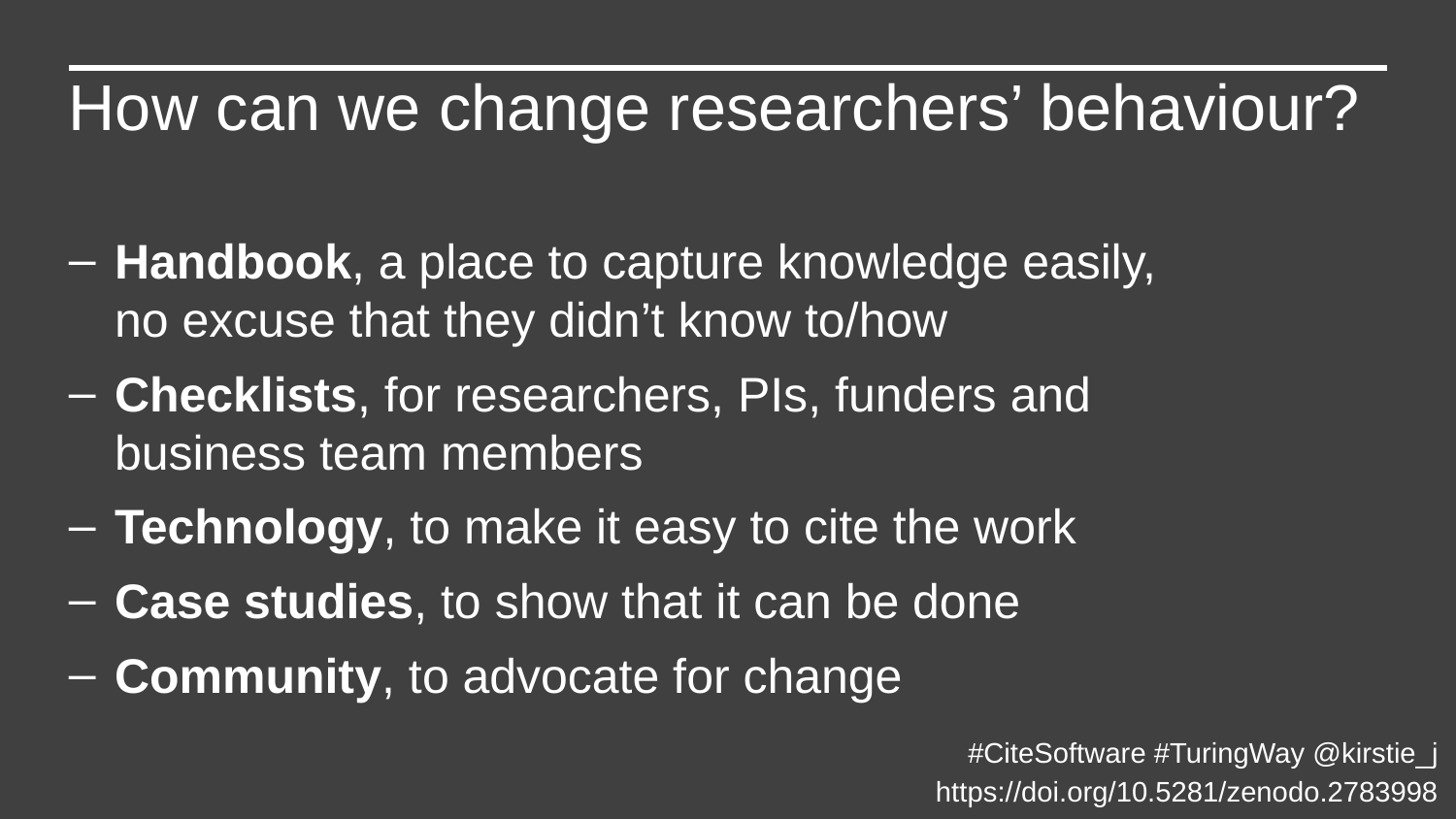

How can we change researchers’ behaviour?
Handbook, a place to capture knowledge easily, no excuse that they didn’t know to/how
Checklists, for researchers, PIs, funders and business team members
Technology, to make it easy to cite the work
Case studies, to show that it can be done
Community, to advocate for change
#CiteSoftware #TuringWay @kirstie_j
https://doi.org/10.5281/zenodo.2783998